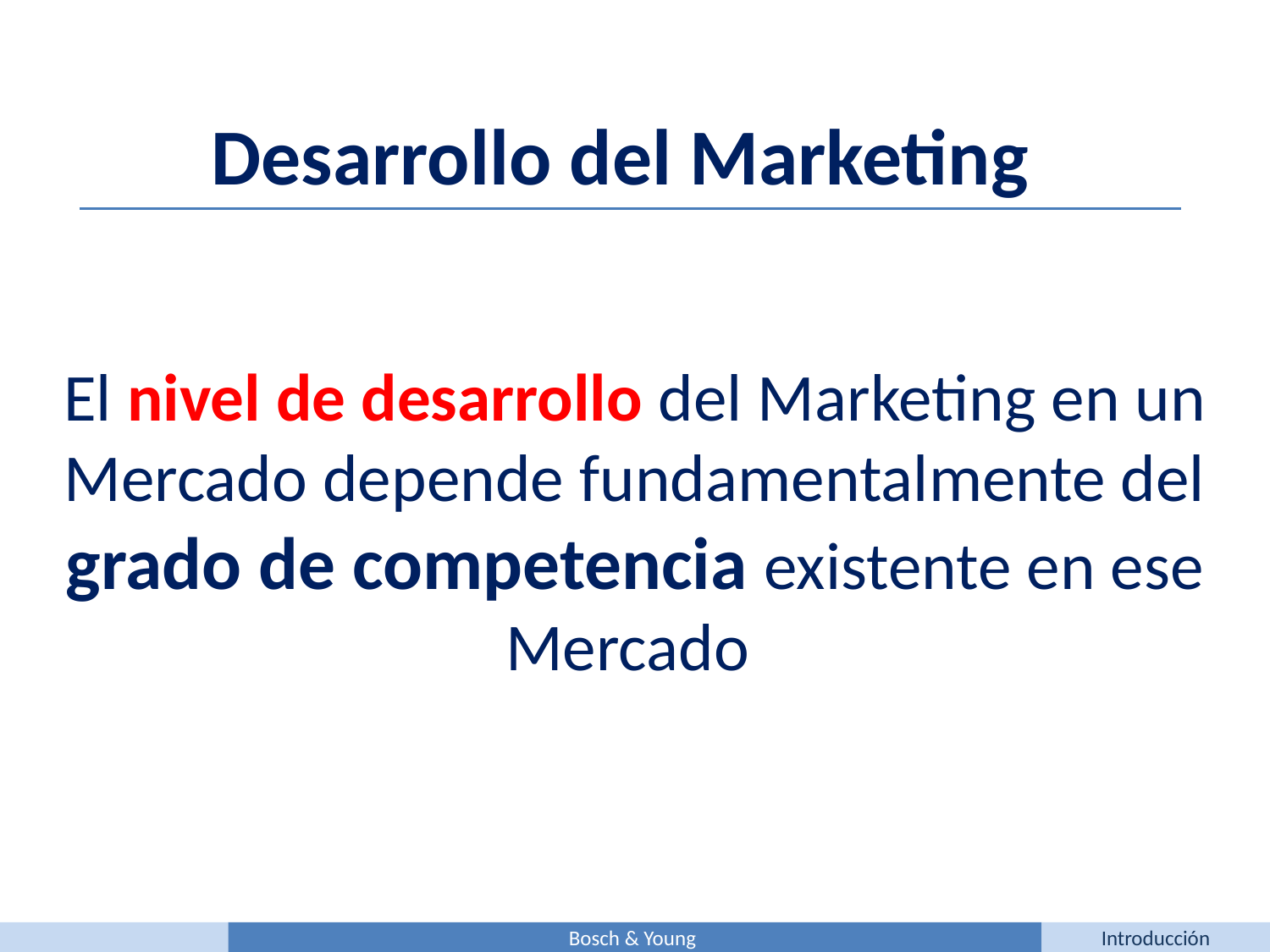

Desarrollo del Marketing
El nivel de desarrollo del Marketing en un Mercado depende fundamentalmente del grado de competencia existente en ese Mercado

Bosch & Young
Introducción